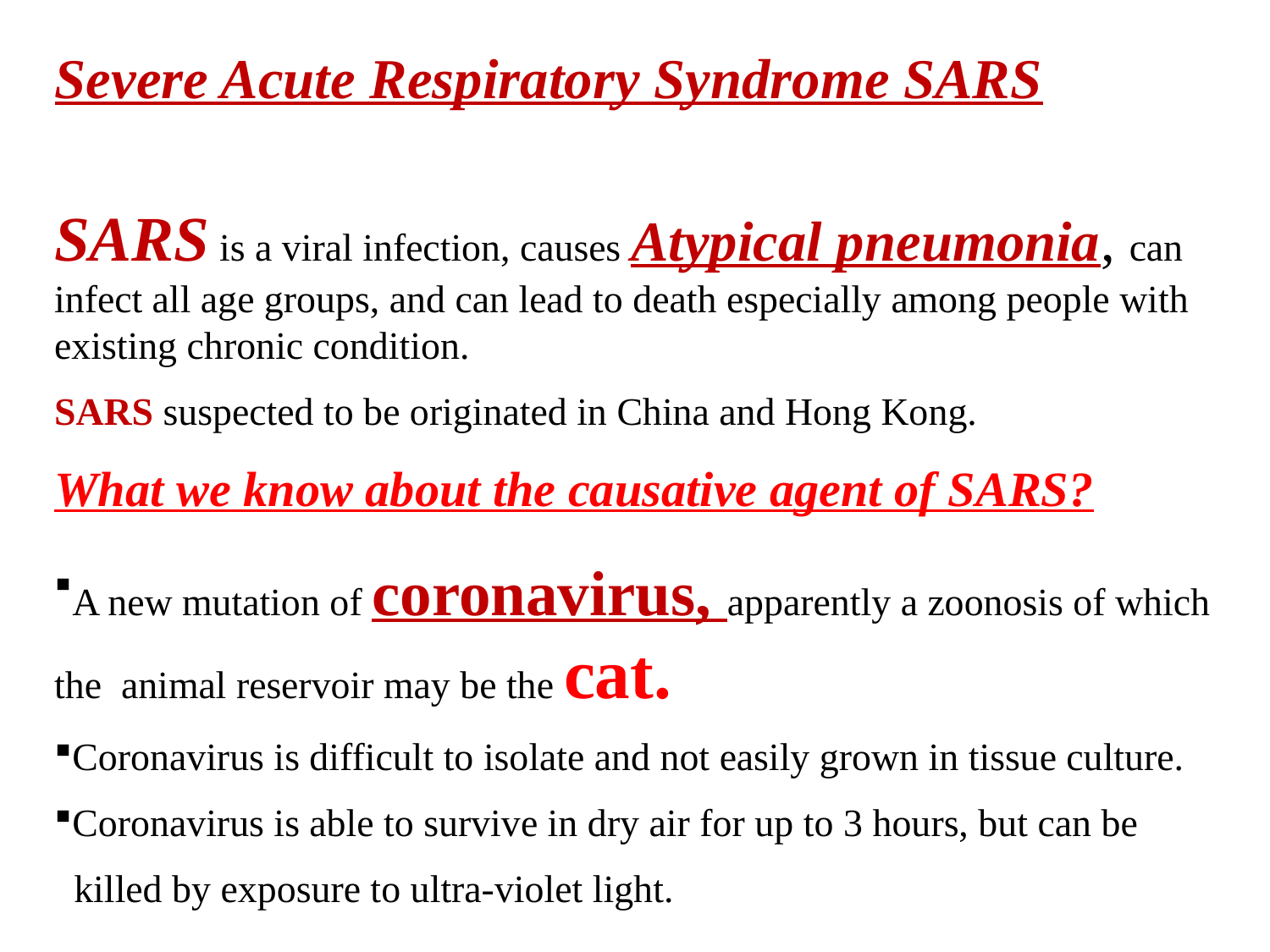

Severe Acute Respiratory Syndrome SARS
SARS is a viral infection, causes Atypical pneumonia, can infect all age groups, and can lead to death especially among people with existing chronic condition.
SARS suspected to be originated in China and Hong Kong.
What we know about the causative agent of SARS?
A new mutation of coronavirus, apparently a zoonosis of which  the  animal reservoir may be the cat.
Coronavirus is difficult to isolate and not easily grown in tissue culture.
Coronavirus is able to survive in dry air for up to 3 hours, but can be
  killed by exposure to ultra-violet light.